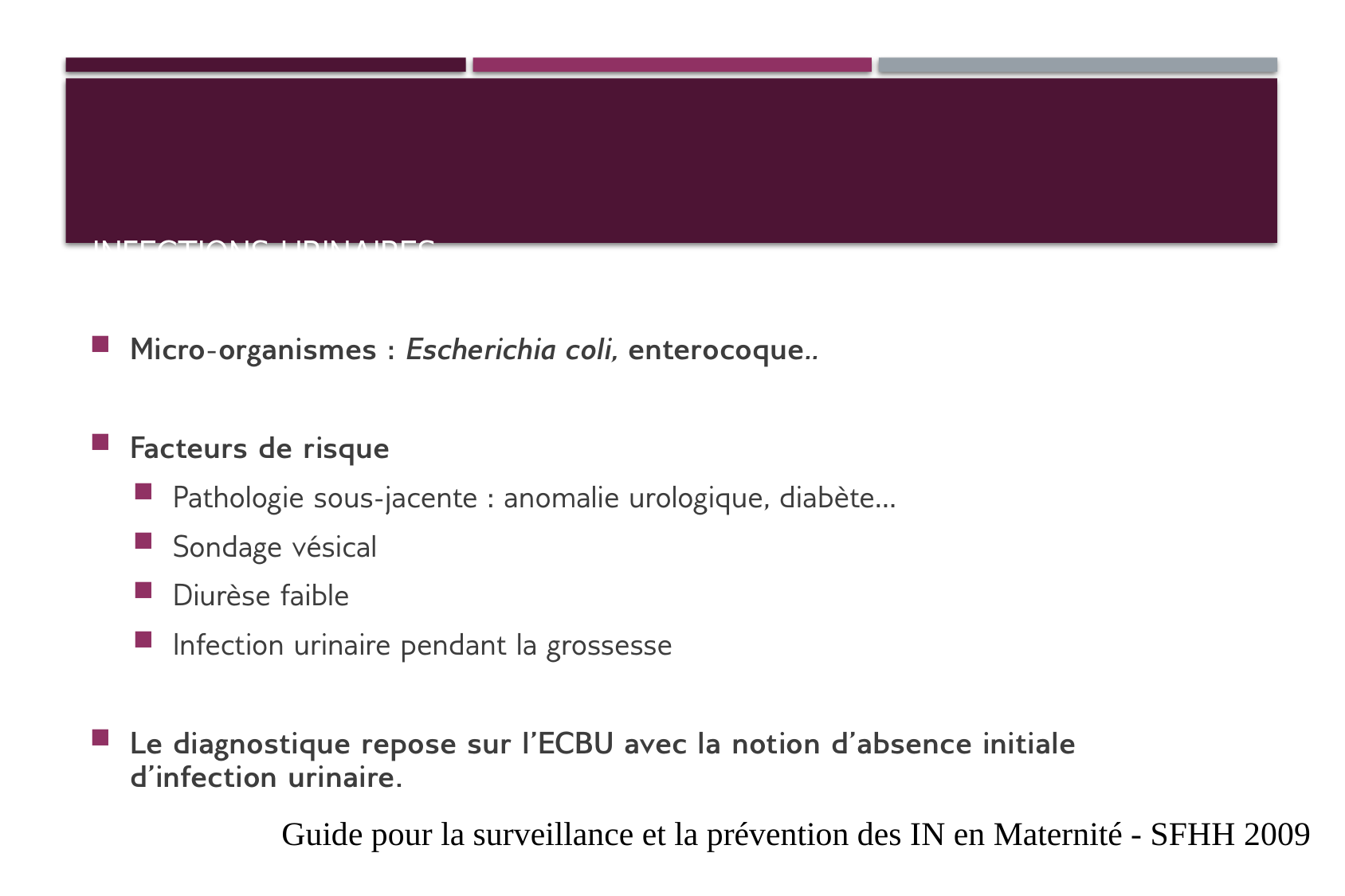

# Infections urinaires

Micro-organismes : Escherichia coli, enterocoque..

Facteurs de risque
Pathologie sous-jacente : anomalie urologique, diabète…
Sondage vésical
Diurèse faible
Infection urinaire pendant la grossesse

Le diagnostique repose sur l’ECBU avec la notion d’absence initiale d’infection urinaire.

Guide pour la surveillance et la prévention des IN en Maternité - SFHH 2009